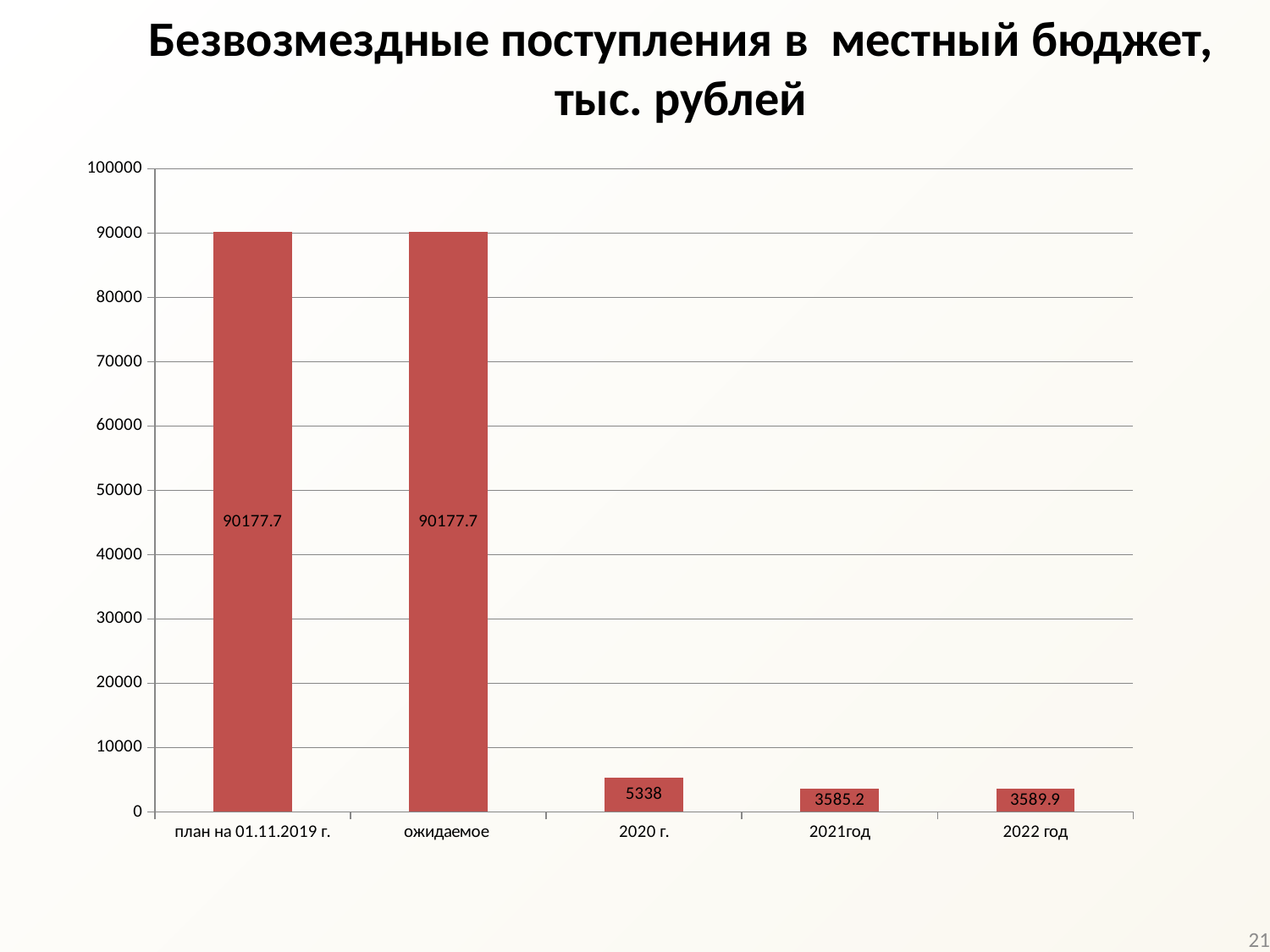

Безвозмездные поступления в  местный бюджет, тыс. рублей

### Chart

| Category |  |  |
|---|---|---|
| план на 01.11.2019 г. | None | 90177.7 |
| ожидаемое  | 0.0 | 90177.7 |
| 2020 г. | None | 5338.0 |
| 2021год | None | 3585.2 |
| 2022 год | None | 3589.9 |
21